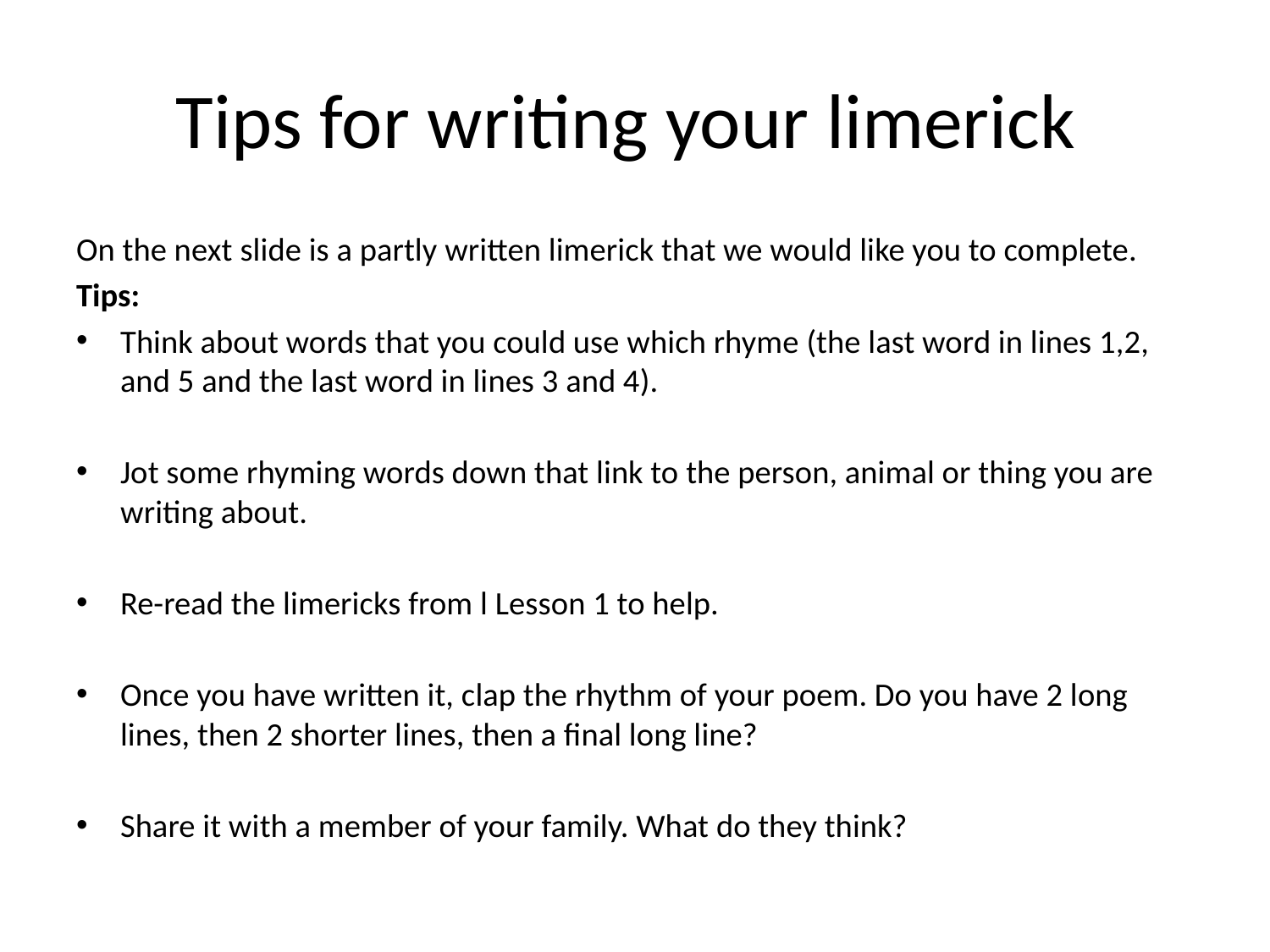

# Tips for writing your limerick
On the next slide is a partly written limerick that we would like you to complete.
Tips:
Think about words that you could use which rhyme (the last word in lines 1,2, and 5 and the last word in lines 3 and 4).

Jot some rhyming words down that link to the person, animal or thing you are writing about.

Re-read the limericks from l Lesson 1 to help.

Once you have written it, clap the rhythm of your poem. Do you have 2 long lines, then 2 shorter lines, then a final long line?

Share it with a member of your family. What do they think?